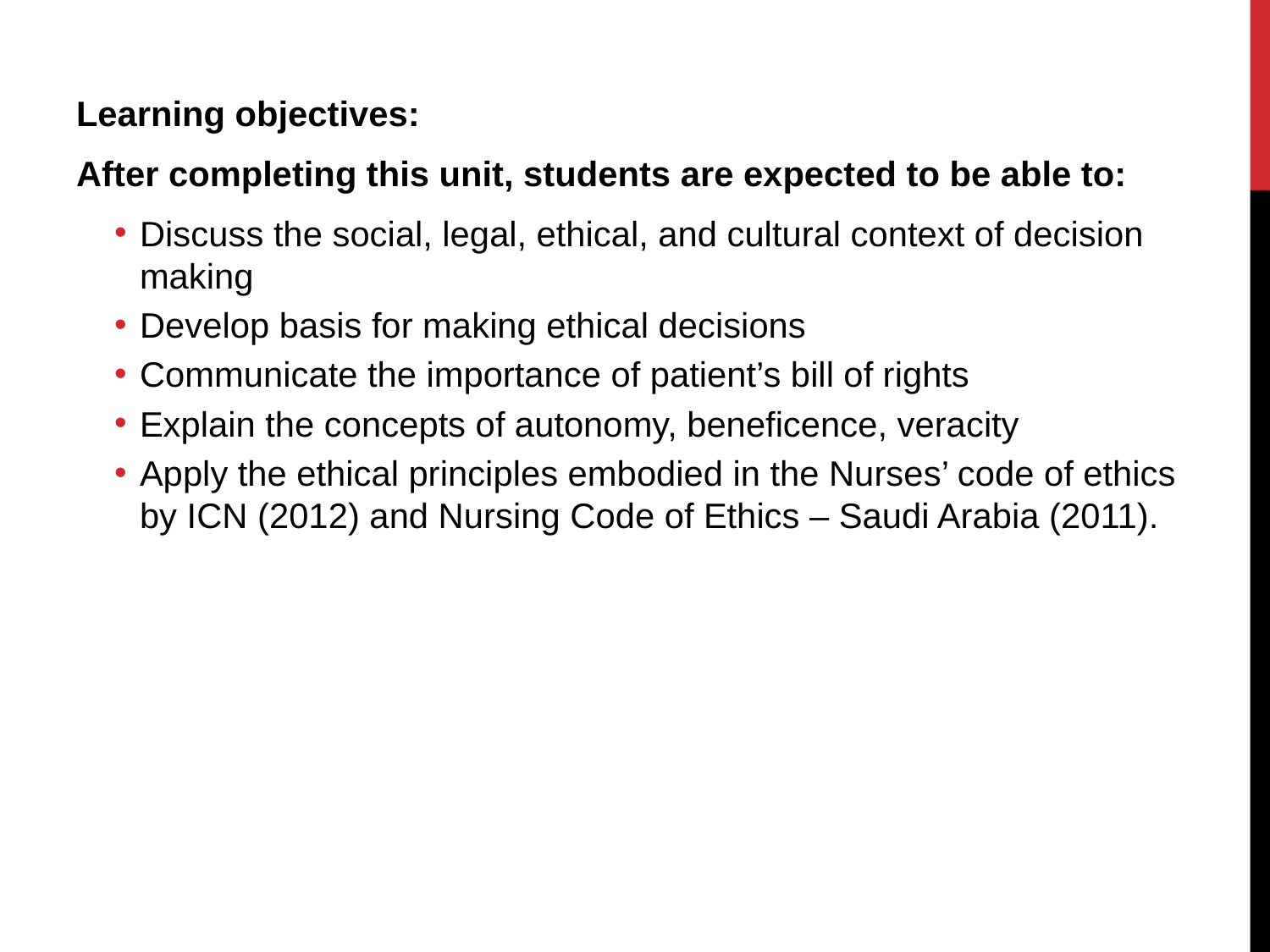

Learning objectives:
After completing this unit, students are expected to be able to:
Discuss the social, legal, ethical, and cultural context of decision making
Develop basis for making ethical decisions
Communicate the importance of patient’s bill of rights
Explain the concepts of autonomy, beneficence, veracity
Apply the ethical principles embodied in the Nurses’ code of ethics by ICN (2012) and Nursing Code of Ethics – Saudi Arabia (2011).